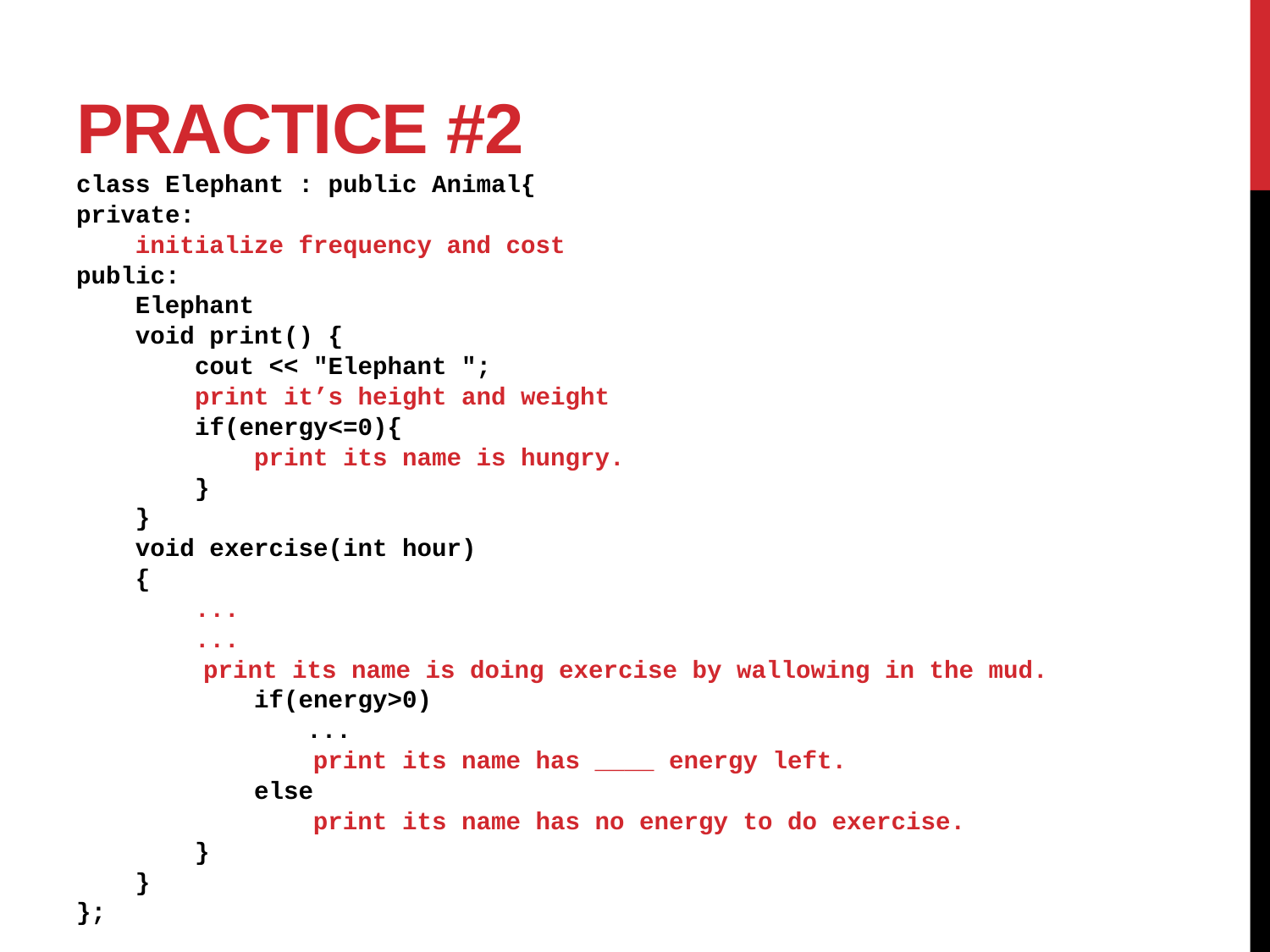

# Practice #2
class Elephant : public Animal{
private:
    initialize frequency and cost
public:
    Elephant
    void print() {
        cout << "Elephant ";
        print it’s height and weight
        if(energy<=0){
            print its name is hungry.
        }
    }
    void exercise(int hour)
    {
        ...
        ...
        	print its name is doing exercise by wallowing in the mud.
            if(energy>0)
	       ...
                print its name has ____ energy left.
            else
                print its name has no energy to do exercise.
        }
    }
};